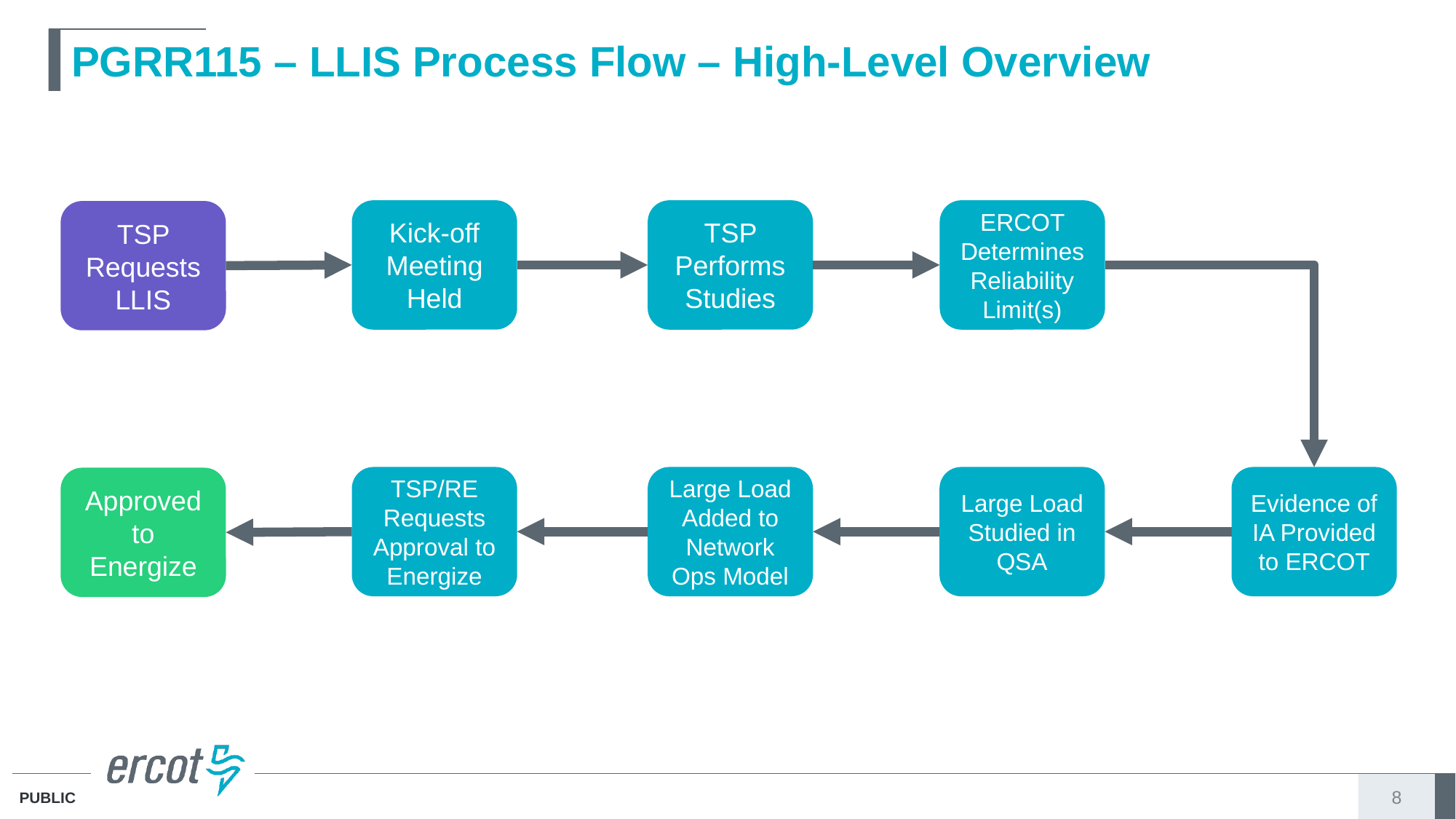

# PGRR115 – LLIS Process Flow – High-Level Overview
Kick-off Meeting Held
TSP Performs Studies
ERCOT Determines Reliability Limit(s)
TSP Requests LLIS
Large Load Added to Network Ops Model
Evidence of IA Provided to ERCOT
TSP/RE Requests Approval to Energize
Large Load Studied in QSA
Approved to Energize
8